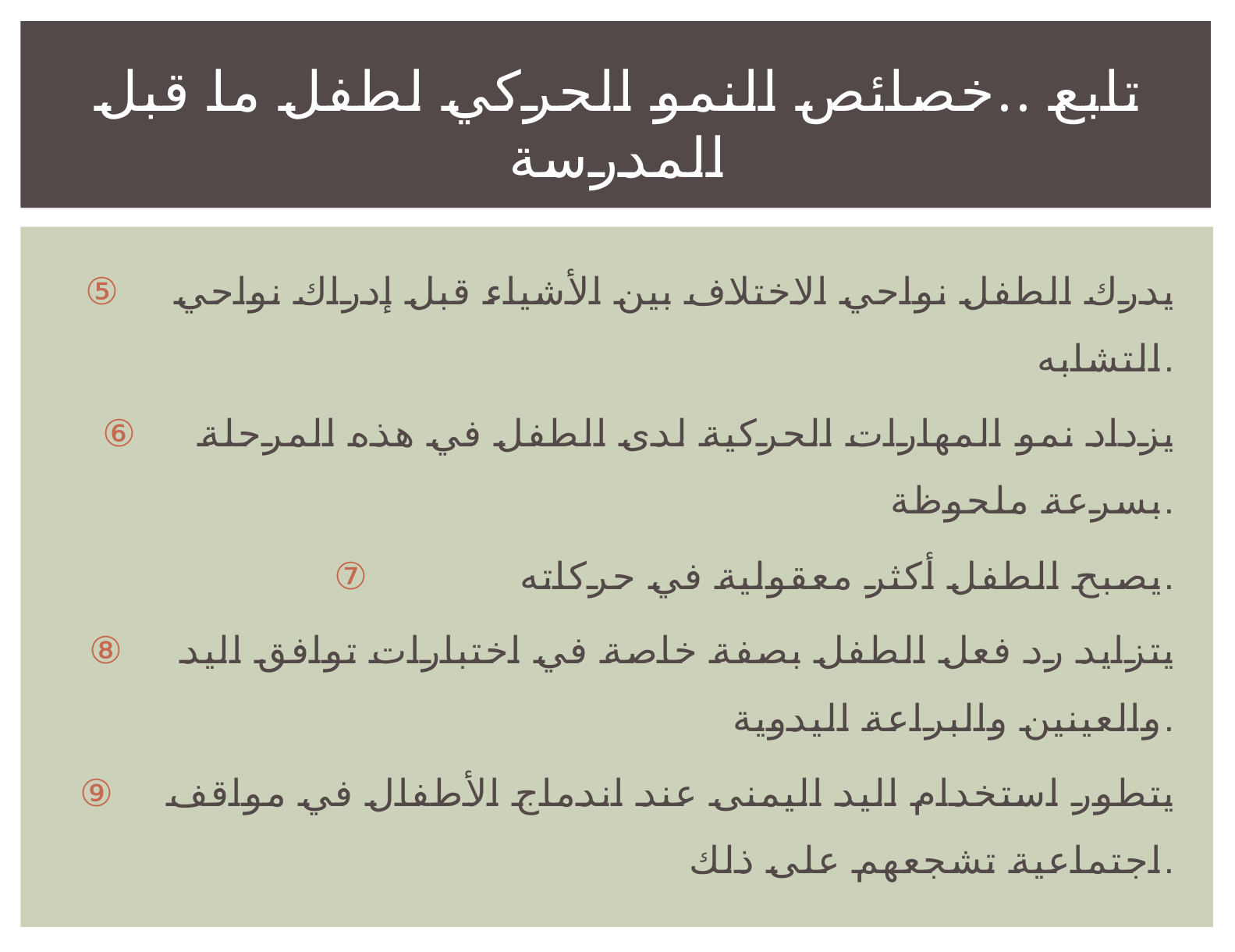

# تابع ..خصائص النمو الحركي لطفل ما قبل المدرسة
يدرك الطفل نواحي الاختلاف بين الأشياء قبل إدراك نواحي التشابه.
يزداد نمو المهارات الحركية لدى الطفل في هذه المرحلة بسرعة ملحوظة.
يصبح الطفل أكثر معقولية في حركاته.
يتزايد رد فعل الطفل بصفة خاصة في اختبارات توافق اليد والعينين والبراعة اليدوية.
يتطور استخدام اليد اليمنى عند اندماج الأطفال في مواقف اجتماعية تشجعهم على ذلك.